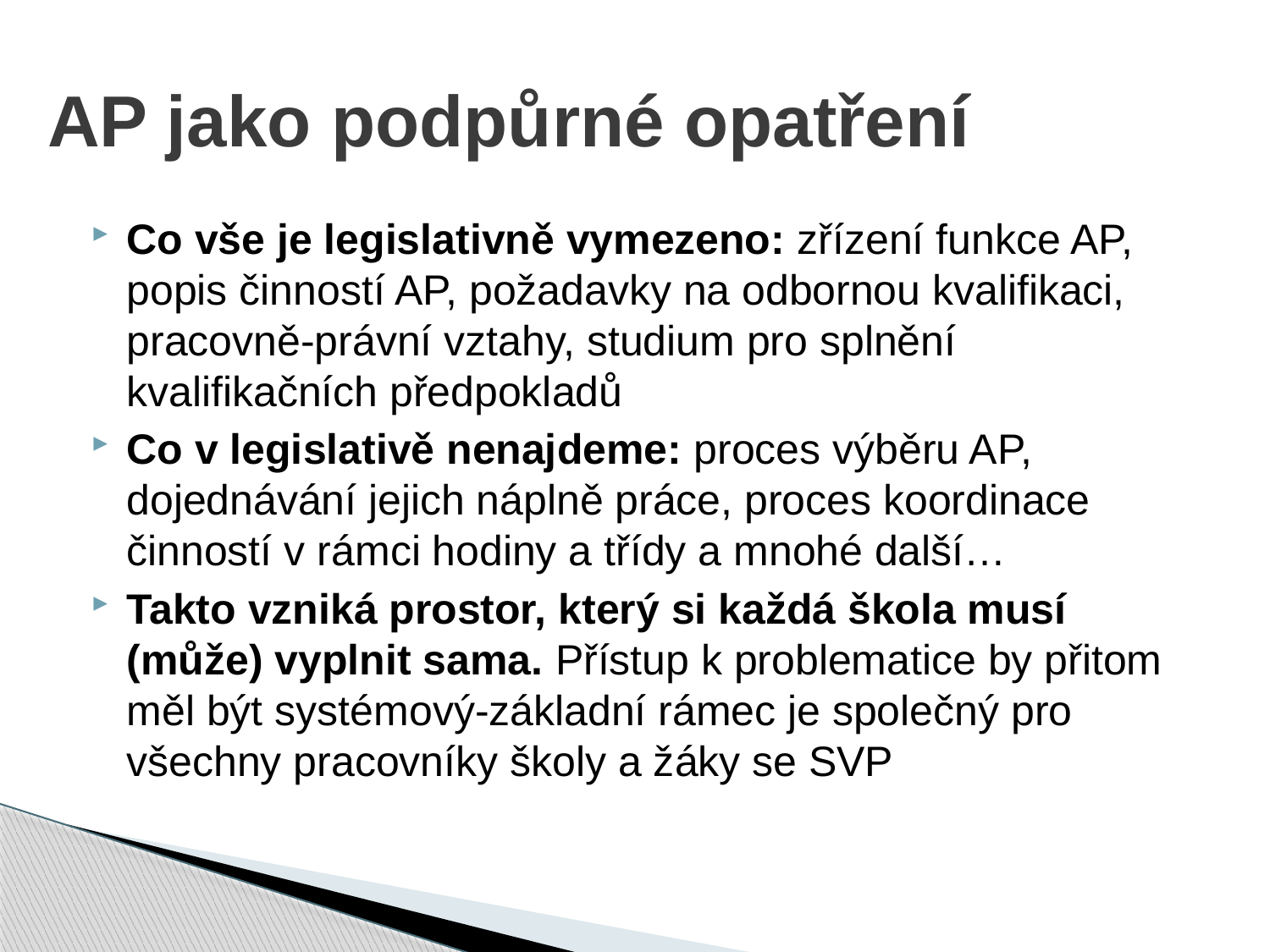

# AP jako podpůrné opatření
Co vše je legislativně vymezeno: zřízení funkce AP, popis činností AP, požadavky na odbornou kvalifikaci, pracovně-právní vztahy, studium pro splnění kvalifikačních předpokladů
Co v legislativě nenajdeme: proces výběru AP, dojednávání jejich náplně práce, proces koordinace činností v rámci hodiny a třídy a mnohé další…
Takto vzniká prostor, který si každá škola musí (může) vyplnit sama. Přístup k problematice by přitom měl být systémový-základní rámec je společný pro všechny pracovníky školy a žáky se SVP